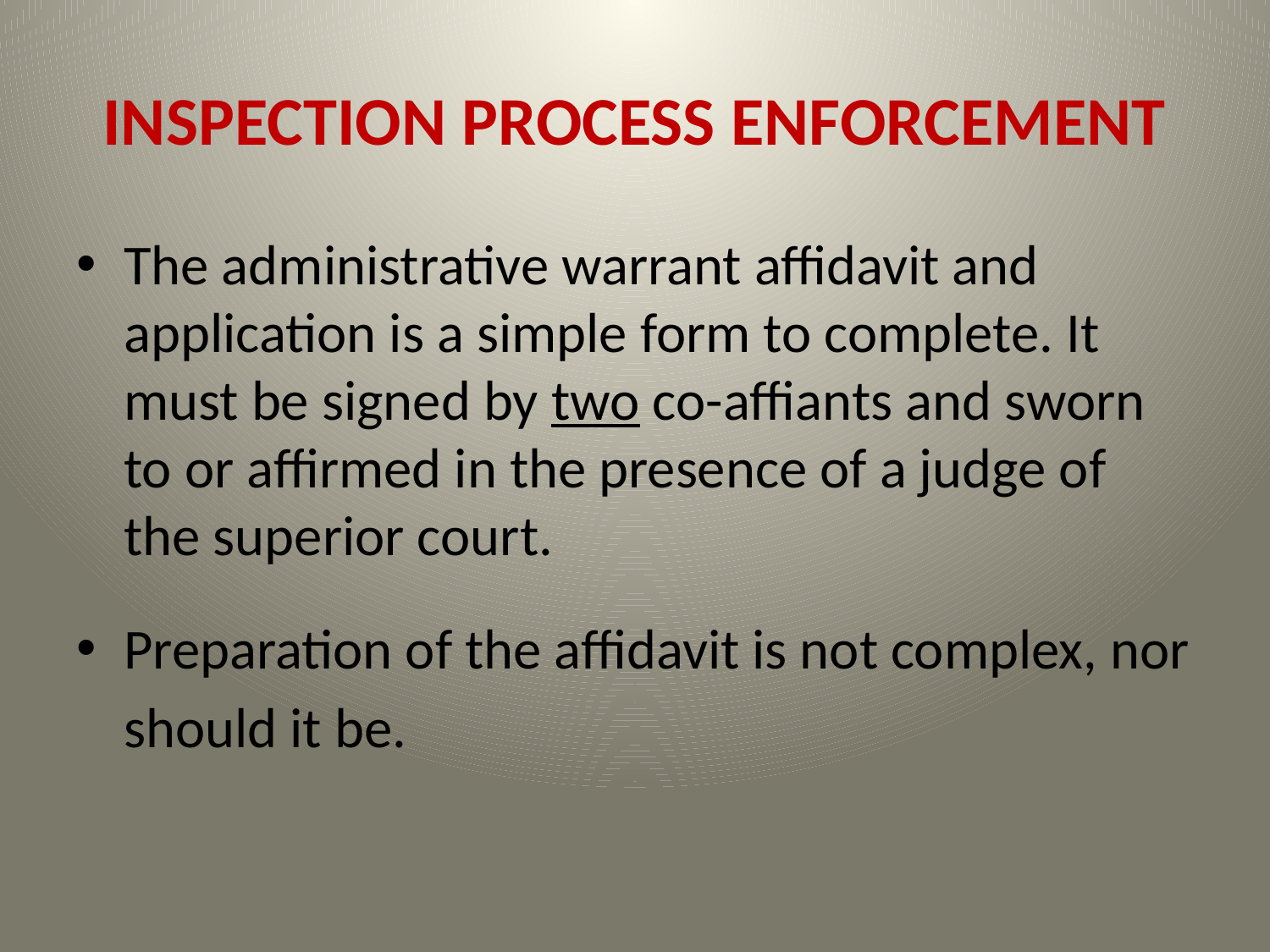

# INSPECTION PROCESS ENFORCEMENT
The administrative warrant affidavit and application is a simple form to complete. It  must be signed by two co-affiants and sworn to or affirmed in the presence of a judge of the superior court.

Preparation of the affidavit is not complex, nor
	should it be.